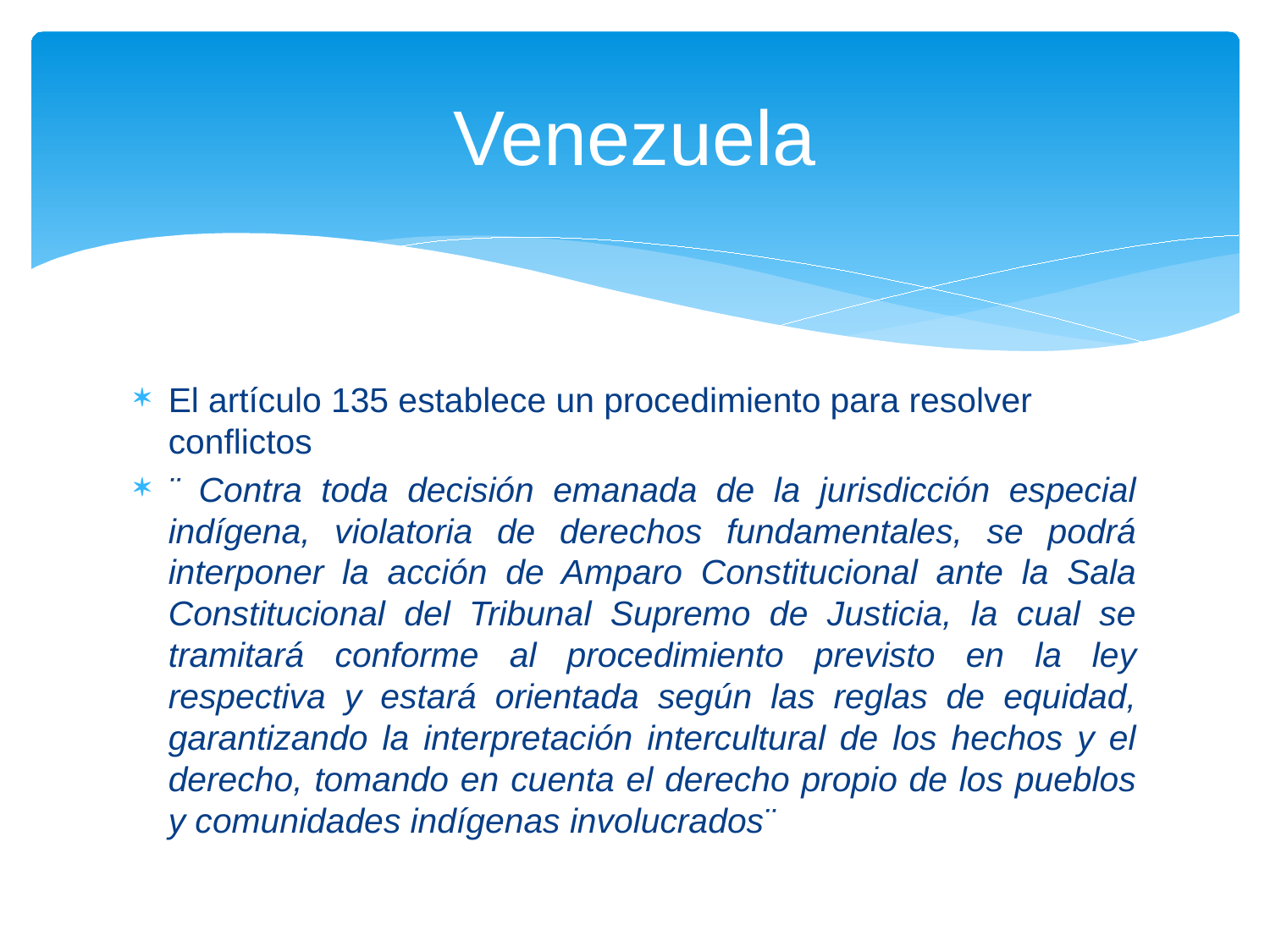

# Venezuela
El artículo 135 establece un procedimiento para resolver conflictos
¨ Contra toda decisión emanada de la jurisdicción especial indígena, violatoria de derechos fundamentales, se podrá interponer la acción de Amparo Constitucional ante la Sala Constitucional del Tribunal Supremo de Justicia, la cual se tramitará conforme al procedimiento previsto en la ley respectiva y estará orientada según las reglas de equidad, garantizando la interpretación intercultural de los hechos y el derecho, tomando en cuenta el derecho propio de los pueblos y comunidades indígenas involucrados¨